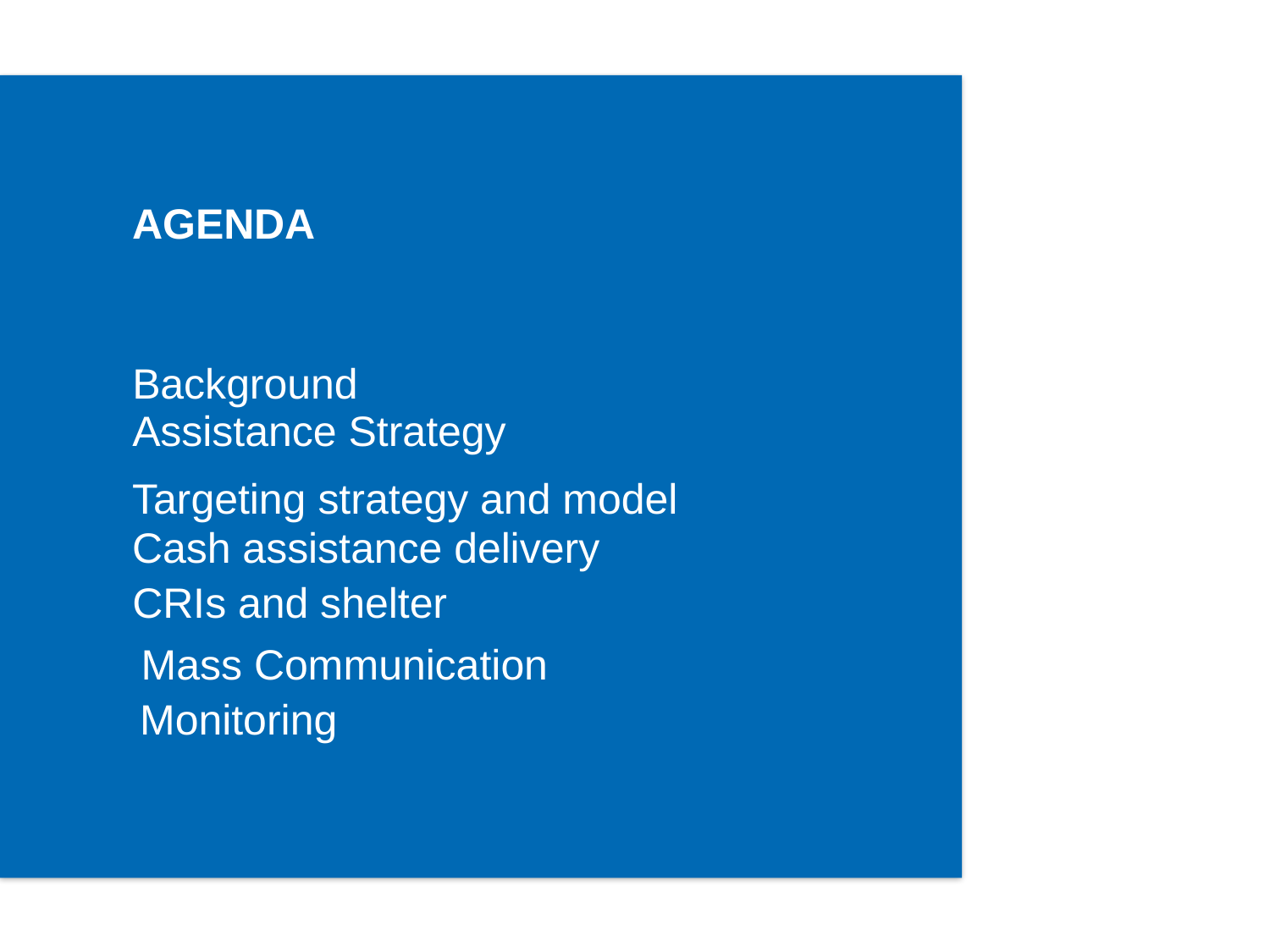

Agenda

Background
Assistance Strategy
Targeting strategy and model
Cash assistance delivery
CRIs and shelter
Mass Communication
Monitoring